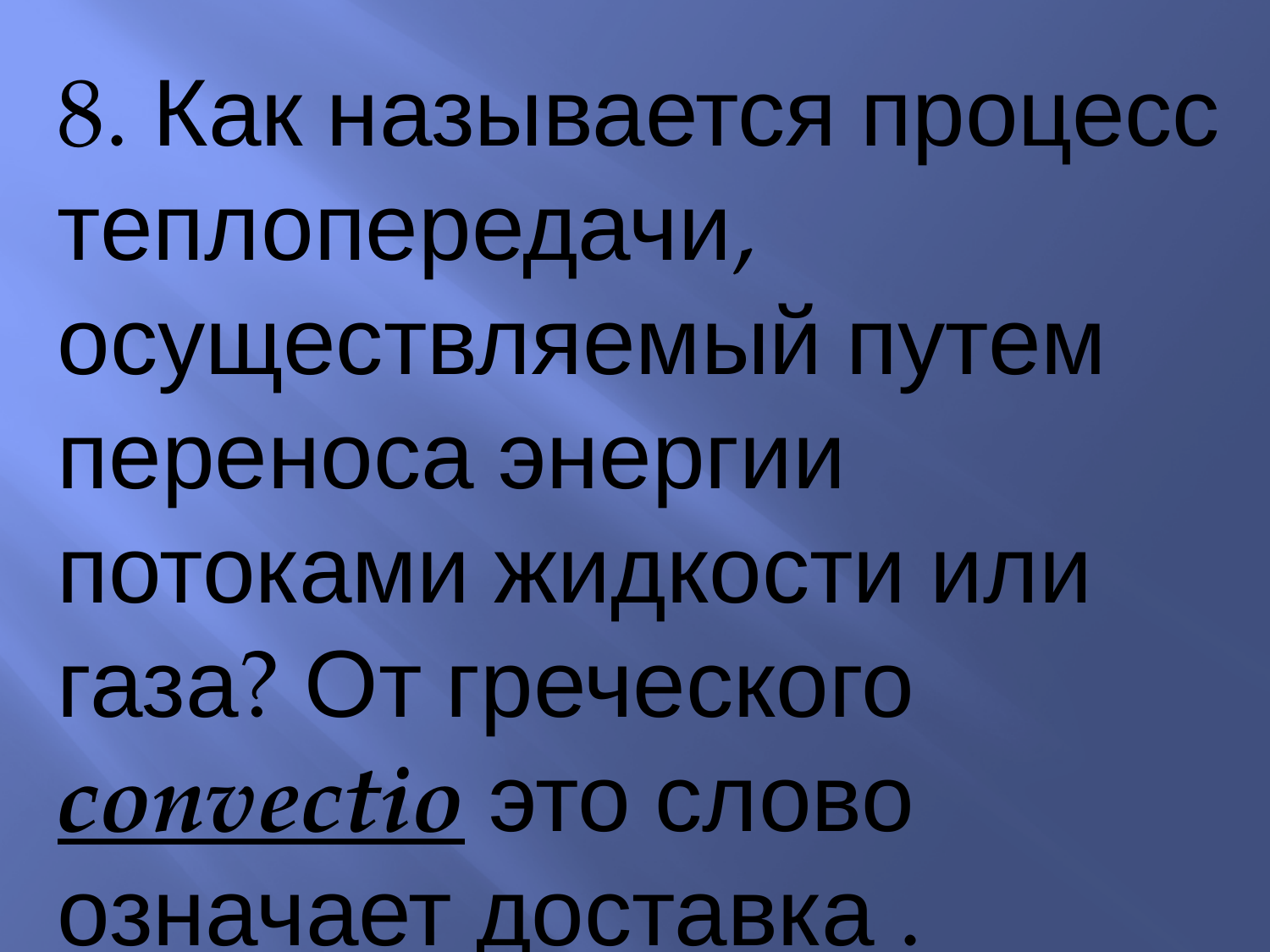

8. Как называется процесс теплопередачи, осуществляемый путем переноса энергии потоками жидкости или газа? От греческого convectio это слово означает доставка .